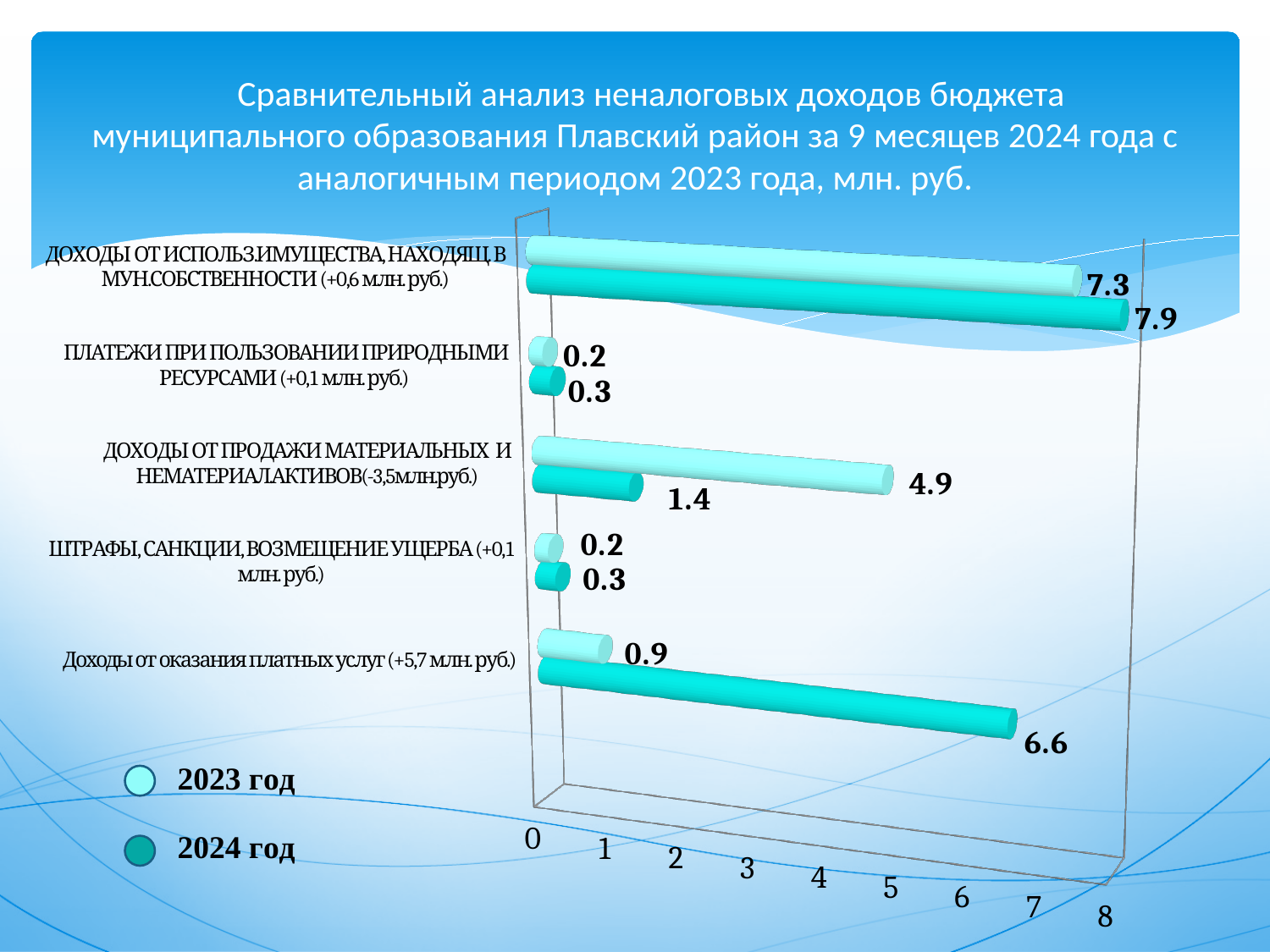

# Сравнительный анализ неналоговых доходов бюджета муниципального образования Плавский район за 9 месяцев 2024 года с аналогичным периодом 2023 года, млн. руб.

[unsupported chart]